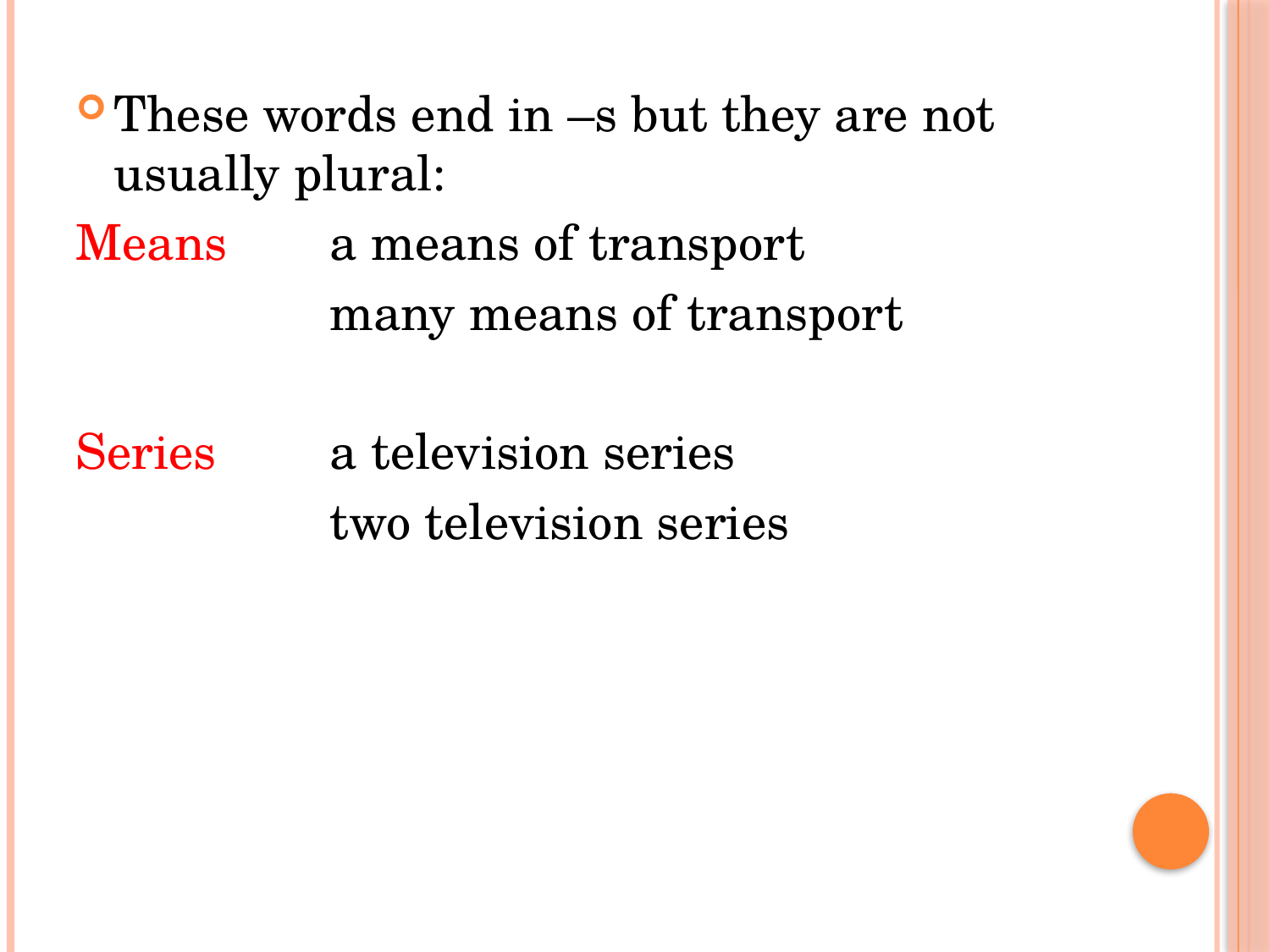

These words end in –s but they are not usually plural:
Means 	a means of transport
		many means of transport

Series 	a television series
		two television series